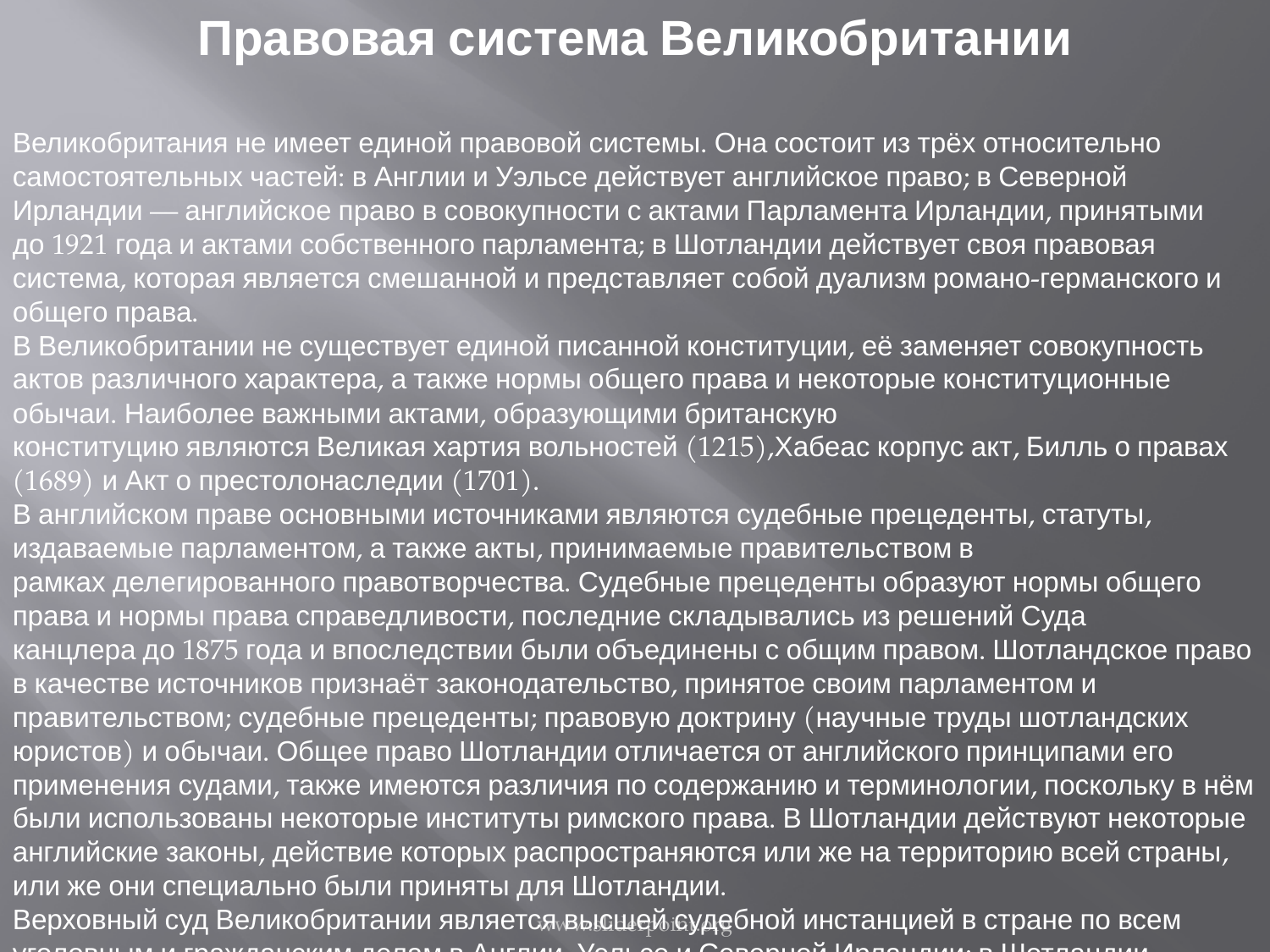

Правовая система Великобритании

Великобритания не имеет единой правовой системы. Она состоит из трёх относительно самостоятельных частей: в Англии и Уэльсе действует английское право; в Северной Ирландии — английское право в совокупности с актами Парламента Ирландии, принятыми до 1921 года и актами собственного парламента; в Шотландии действует своя правовая система, которая является смешанной и представляет собой дуализм романо-германского и общего права.
В Великобритании не существует единой писанной конституции, её заменяет совокупность актов различного характера, а также нормы общего права и некоторые конституционные обычаи. Наиболее важными актами, образующими британскую конституцию являются Великая хартия вольностей (1215),Хабеас корпус акт, Билль о правах (1689) и Акт о престолонаследии (1701).
В английском праве основными источниками являются судебные прецеденты, статуты, издаваемые парламентом, а также акты, принимаемые правительством в рамках делегированного правотворчества. Судебные прецеденты образуют нормы общего права и нормы права справедливости, последние складывались из решений Суда канцлера до 1875 года и впоследствии были объединены с общим правом. Шотландское право в качестве источников признаёт законодательство, принятое своим парламентом и правительством; судебные прецеденты; правовую доктрину (научные труды шотландских юристов) и обычаи. Общее право Шотландии отличается от английского принципами его применения судами, также имеются различия по содержанию и терминологии, поскольку в нём были использованы некоторые институты римского права. В Шотландии действуют некоторые английские законы, действие которых распространяются или же на территорию всей страны, или же они специально были приняты для Шотландии.
Верховный суд Великобритании является высшей судебной инстанцией в стране по всем уголовным и гражданским делам в Англии, Уэльсе и Северной Ирландии; в Шотландии — только по гражданскими делам, а по уголовным — действует самостоятельный Высший уголовный суд

www.sliderpoint.org